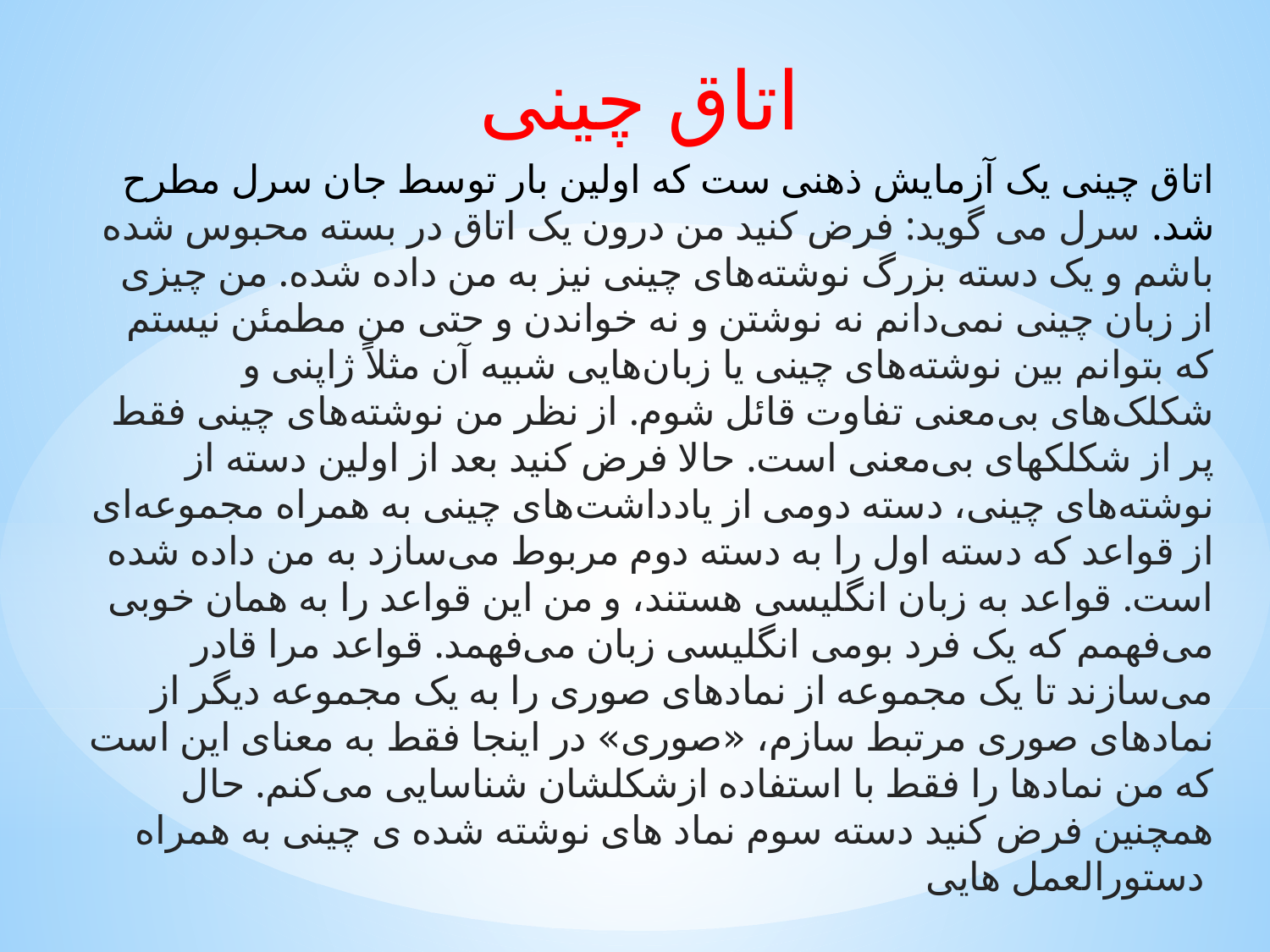

# اتاق چینی
اتاق چینی یک آزمایش ذهنی ست که اولین بار توسط جان سرل مطرح شد. سرل می گوید: فرض کنید من درون یک اتاق در بسته محبوس شده باشم و یک دسته بزرگ نوشته‌های چینی نیز به من داده شده. من چیزی از زبان چینی نمی‌دانم نه نوشتن و نه خواندن و حتی من مطمئن نیستم که بتوانم بین نوشته‌های چینی یا زبان‌هایی شبیه آن مثلاً ژاپنی و شکلک‌های بی‌معنی تفاوت قائل شوم. از نظر من نوشته‌های چینی فقط پر از شکلکهای بی‌معنی است. حالا فرض کنید بعد از اولین دسته از نوشته‌های چینی، دسته دومی از یادداشت‌های چینی به همراه مجموعه‌ای از قواعد که دسته اول را به دسته دوم مربوط می‌سازد به من داده شده است. قواعد به زبان انگلیسی هستند، و من این قواعد را به همان خوبی می‌فهمم که یک فرد بومی انگلیسی زبان می‌فهمد. قواعد مرا قادر می‌سازند تا یک مجموعه از نمادهای صوری را به یک مجموعه دیگر از نمادهای صوری مرتبط سازم، «صوری» در اینجا فقط به معنای این است که من نمادها را فقط با استفاده ازشکلشان شناسایی می‌کنم. حال همچنین فرض کنید دسته سوم نماد های نوشته شده ی چینی به همراه دستورالعمل هایی